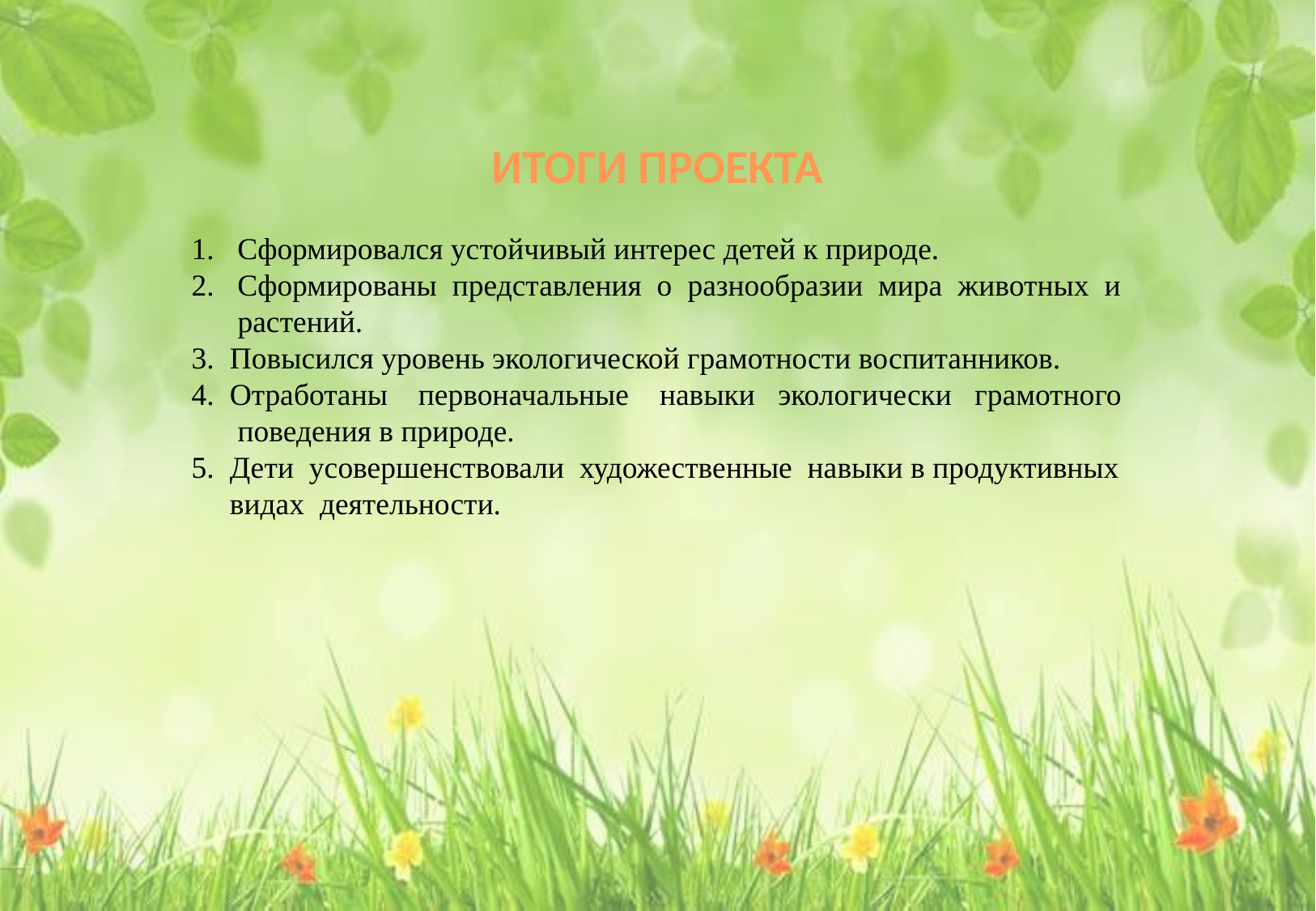

ИТОГИ ПРОЕКТА

1.   Сформировался устойчивый интерес детей к природе.
2.   Сформированы  представления  о  разнообразии  мира  животных  и
      растений.
3.  Повысился уровень экологической грамотности воспитанников.
4.  Отработаны    первоначальные    навыки   экологически   грамотного
      поведения в природе.
5.  Дети  усовершенствовали  художественные  навыки в продуктивных
     видах  деятельности.